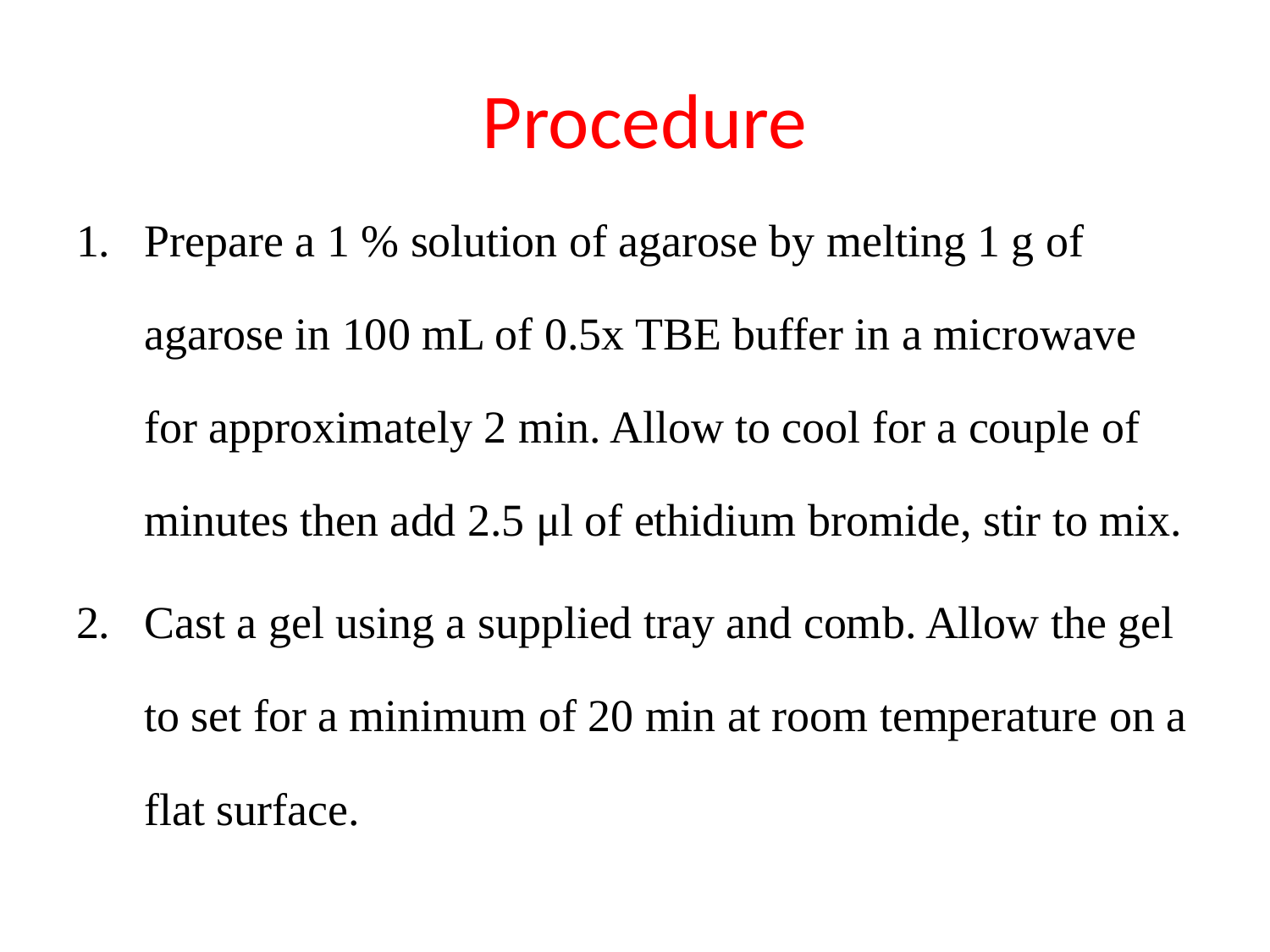

# Procedure
Prepare a 1 % solution of agarose by melting 1 g of agarose in 100 mL of 0.5x TBE buffer in a microwave for approximately 2 min. Allow to cool for a couple of minutes then add 2.5 μl of ethidium bromide, stir to mix.
Cast a gel using a supplied tray and comb. Allow the gel to set for a minimum of 20 min at room temperature on a flat surface.